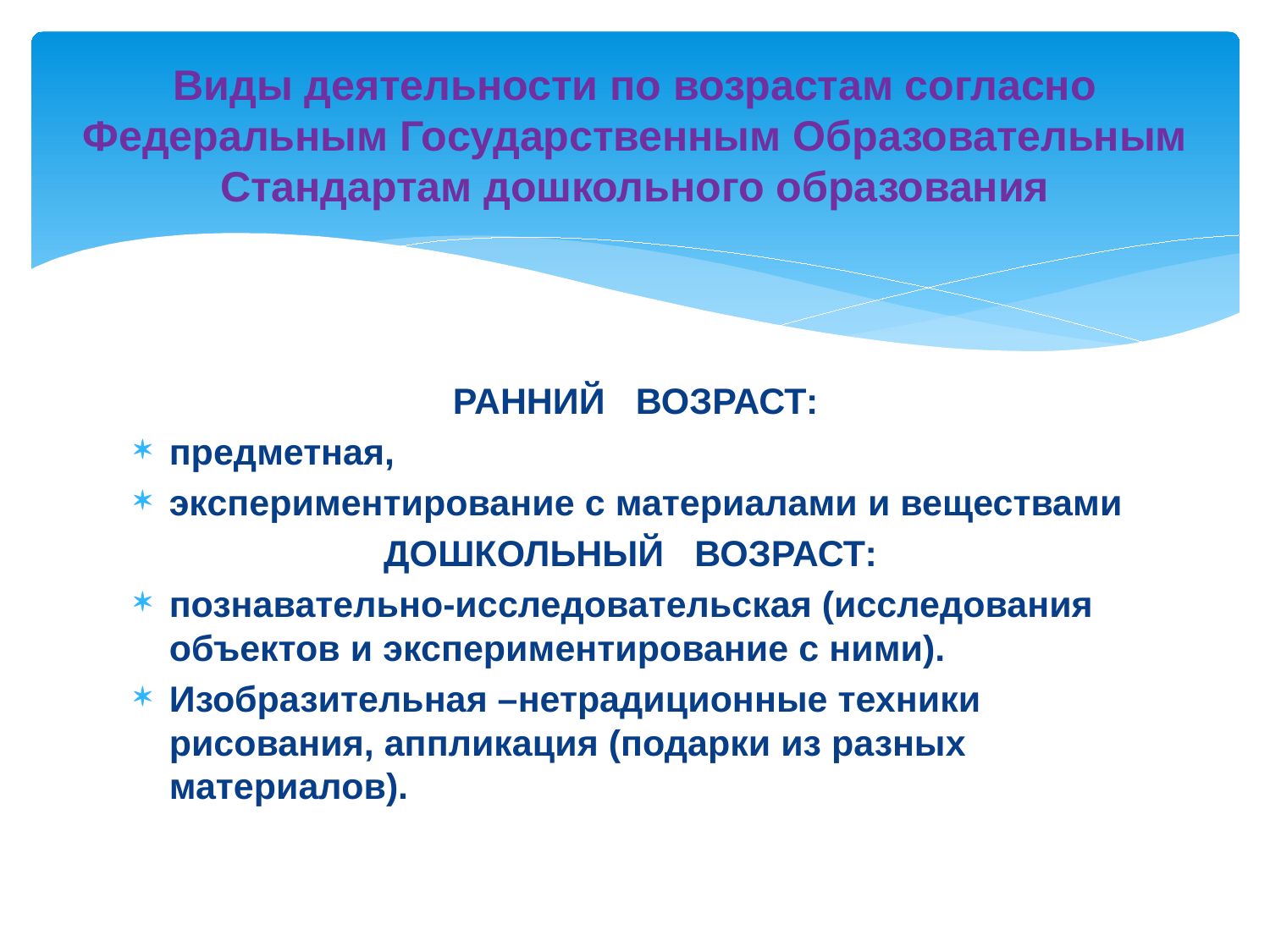

# Виды деятельности по возрастам согласно Федеральным Государственным Образовательным Стандартам дошкольного образования
РАННИЙ   ВОЗРАСТ:
предметная,
экспериментирование с материалами и веществами
ДОШКОЛЬНЫЙ   ВОЗРАСТ:
познавательно-исследовательская (исследования объектов и экспериментирование с ними).
Изобразительная –нетрадиционные техники рисования, аппликация (подарки из разных материалов).